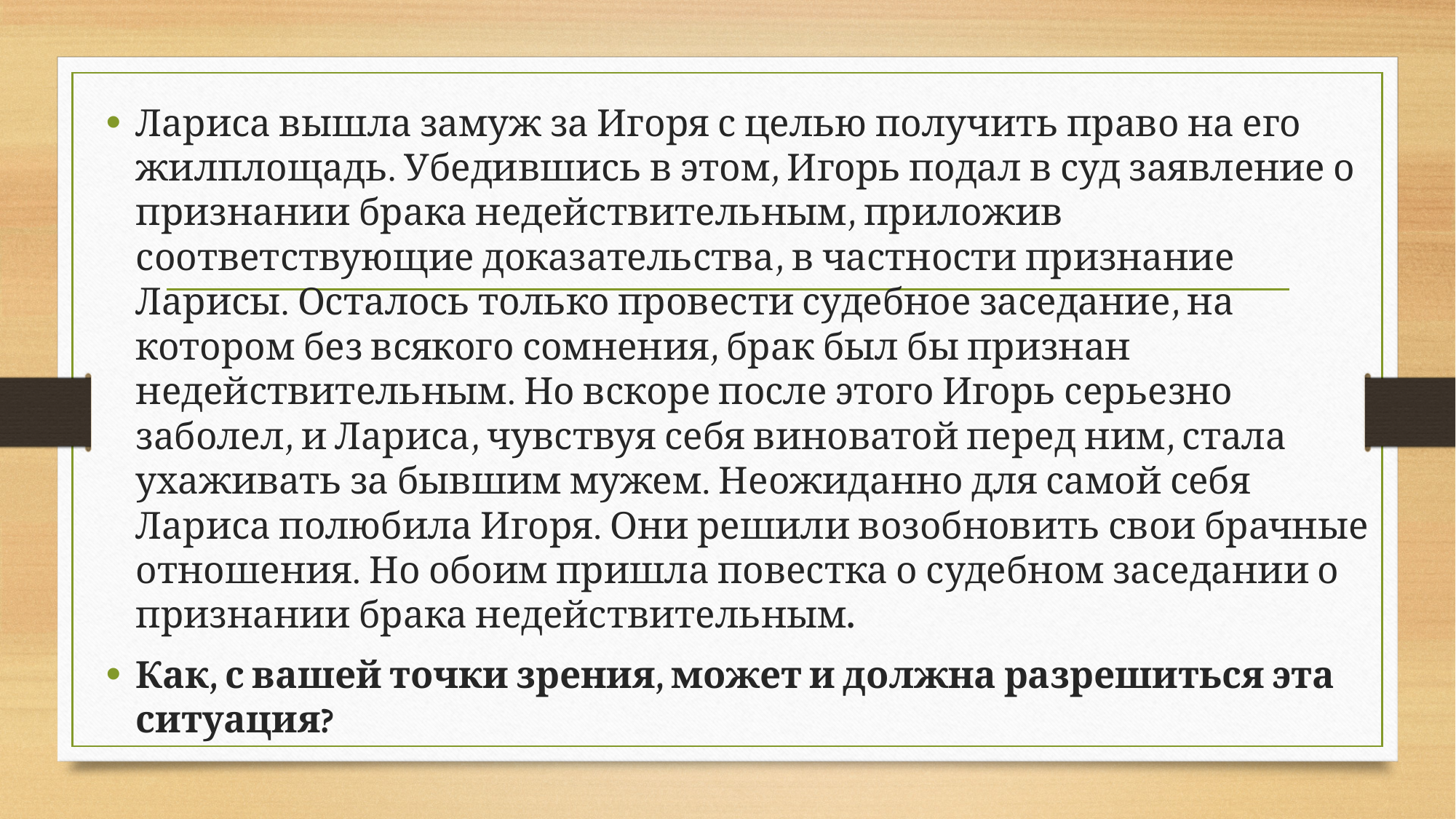

Лариса вышла замуж за Игоря с целью получить право на его жилплощадь. Убедившись в этом, Игорь подал в суд заявление о признании брака недействительным, приложив соответствующие доказательства, в частности признание Ларисы. Осталось только провести судебное заседание, на котором без всякого сомнения, брак был бы признан недействительным. Но вскоре после этого Игорь серьезно заболел, и Лариса, чувствуя себя виноватой перед ним, стала ухаживать за бывшим мужем. Неожиданно для самой себя Лариса полюбила Игоря. Они решили возобновить свои брачные отношения. Но обоим пришла повестка о судебном заседании о признании брака недействительным.
Как, с вашей точки зрения, может и должна разрешиться эта ситуация?